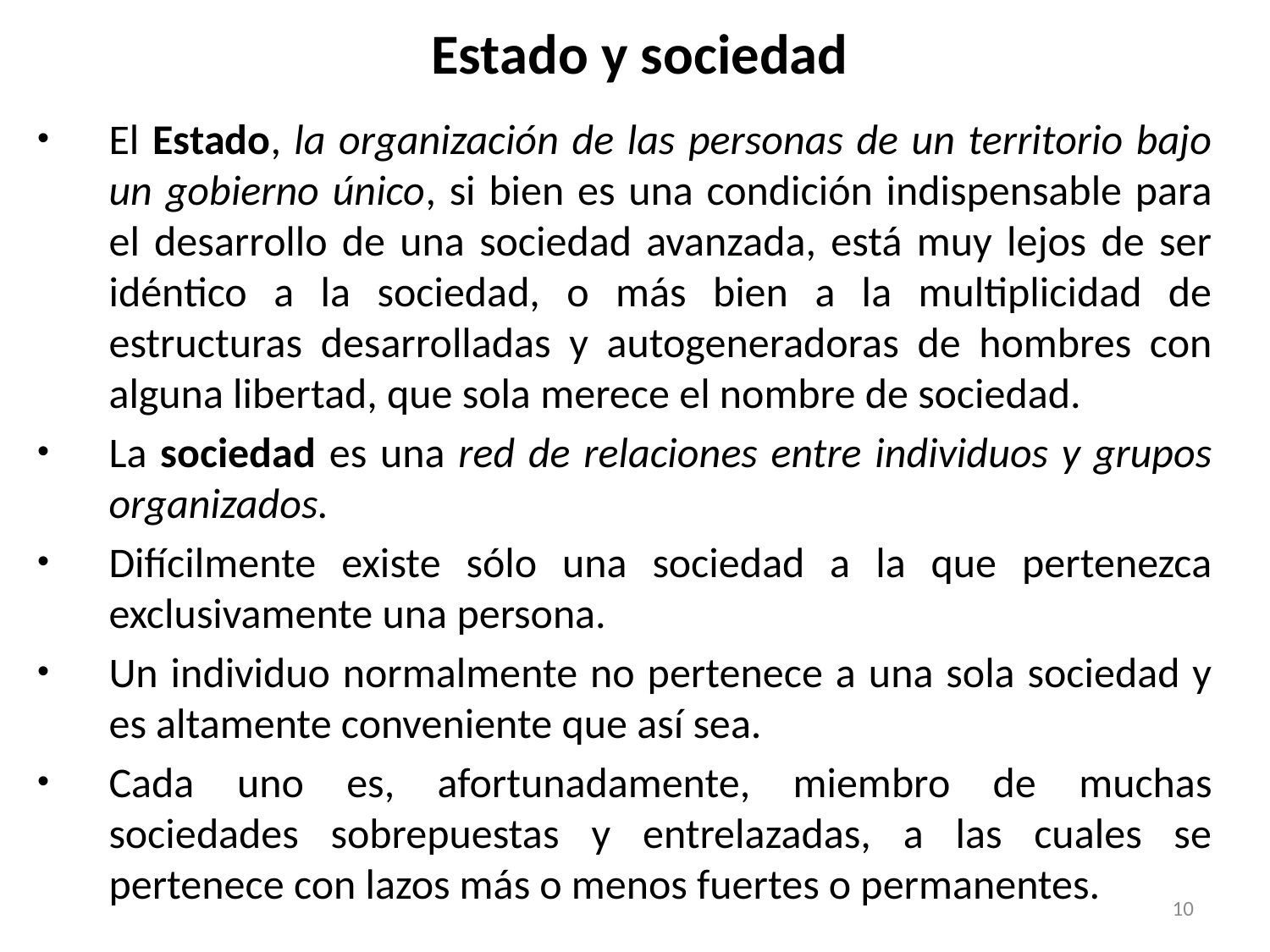

# Estado y sociedad
El Estado, la organización de las personas de un territorio bajo un gobierno único, si bien es una condición indispensable para el desarrollo de una sociedad avanzada, está muy lejos de ser idéntico a la sociedad, o más bien a la multiplicidad de estructuras desarrolladas y autogeneradoras de hombres con alguna libertad, que sola merece el nombre de sociedad.
La sociedad es una red de relaciones entre individuos y grupos organizados.
Difícilmente existe sólo una sociedad a la que pertenezca exclusivamente una persona.
Un individuo normalmente no pertenece a una sola sociedad y es altamente conveniente que así sea.
Cada uno es, afortunadamente, miembro de muchas sociedades sobrepuestas y entrelazadas, a las cuales se pertenece con lazos más o menos fuertes o permanentes.
10